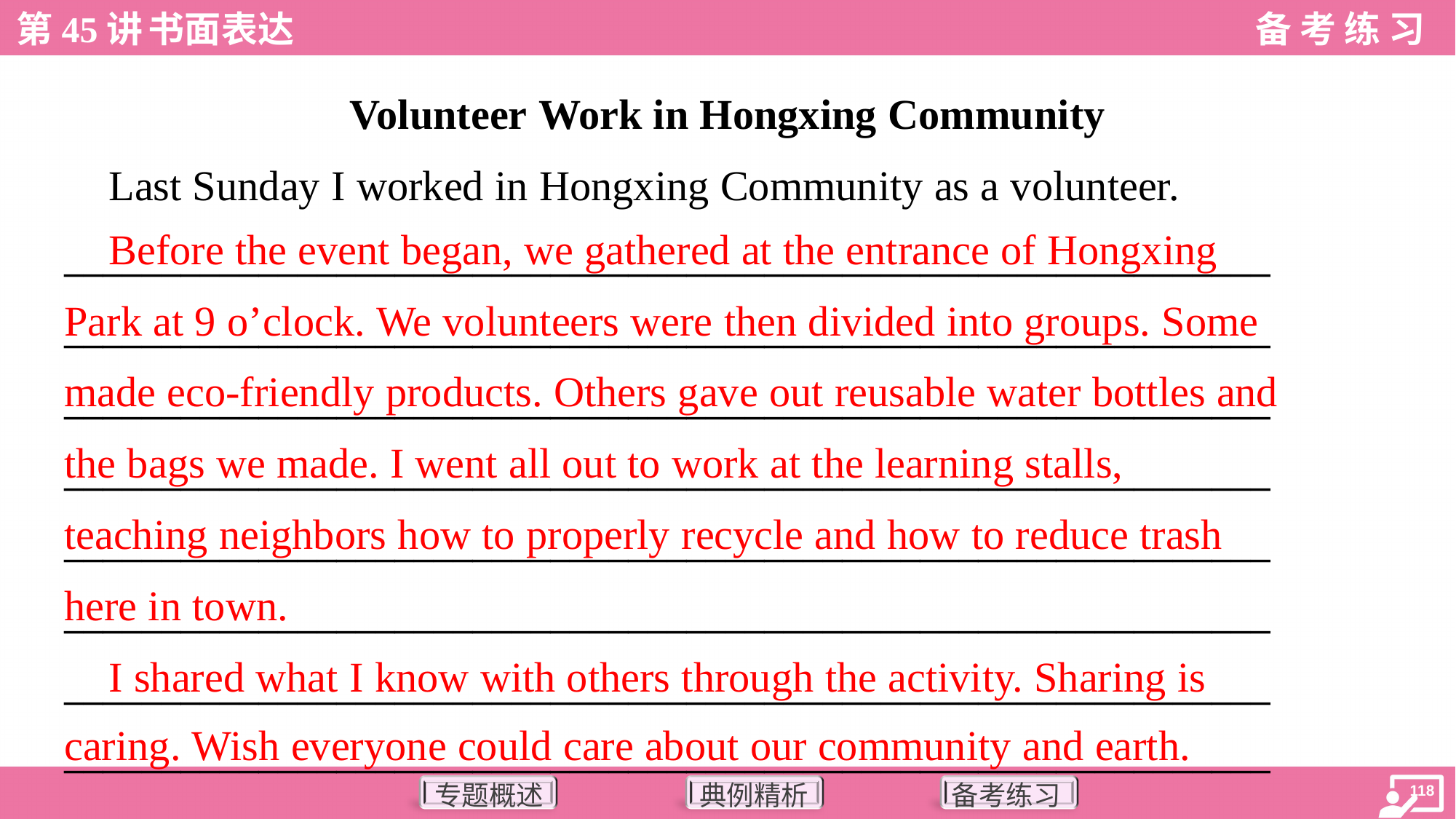

Volunteer Work in Hongxing Community
    Last Sunday I worked in Hongxing Community as a volunteer.
______________________________________________________________
______________________________________________________________
______________________________________________________________
______________________________________________________________
______________________________________________________________
______________________________________________________________
______________________________________________________________
______________________________________________________________
    Before the event began, we gathered at the entrance of Hongxing
Park at 9 o’clock. We volunteers were then divided into groups. Some
made eco-friendly products. Others gave out reusable water bottles and
the bags we made. I went all out to work at the learning stalls,
teaching neighbors how to properly recycle and how to reduce trash
here in town.
    I shared what I know with others through the activity. Sharing is
caring. Wish everyone could care about our community and earth.